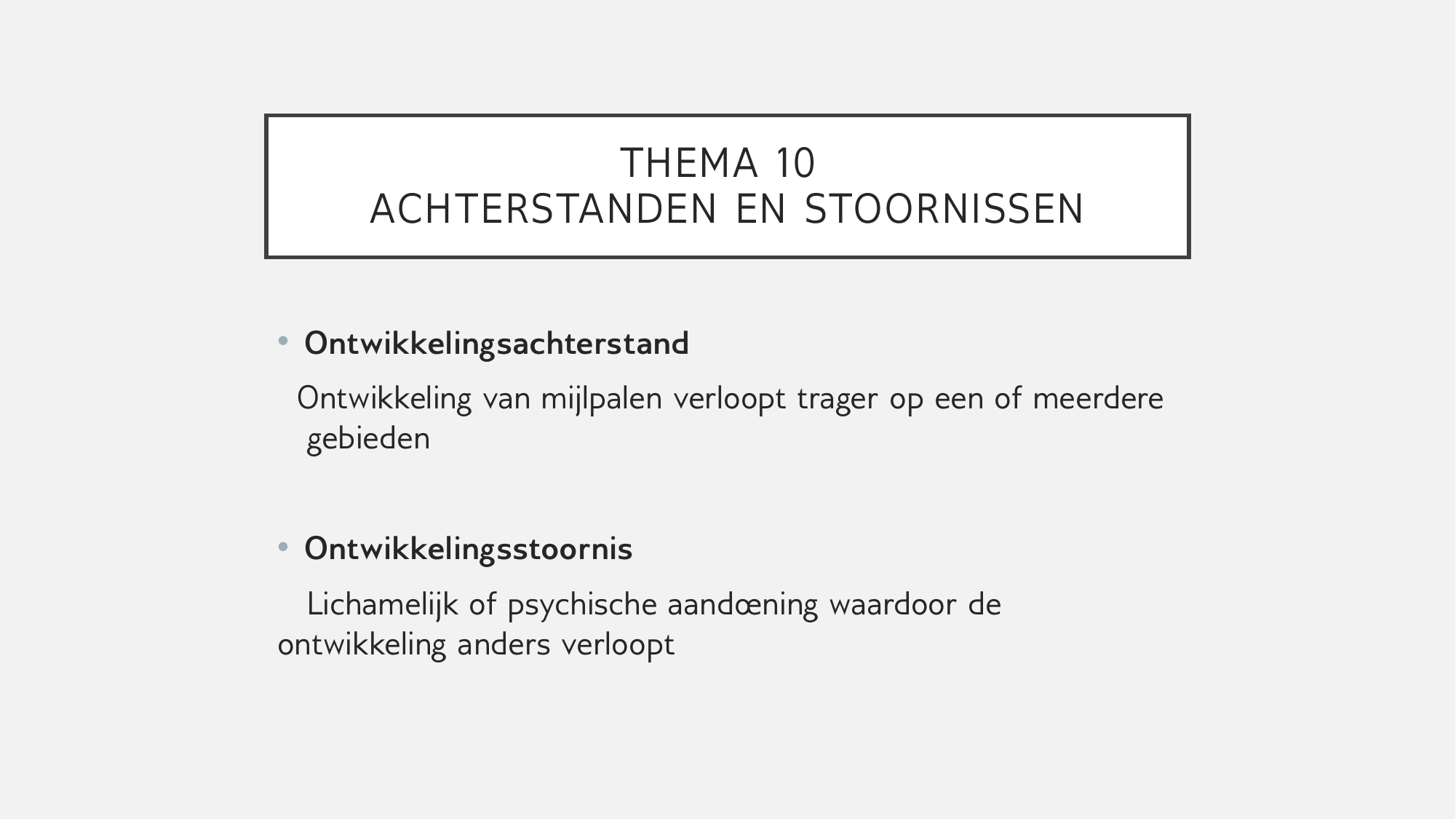

# Thema 10 achterstanden en stoornissen
Ontwikkelingsachterstand
  Ontwikkeling van mijlpalen verloopt trager op een of meerdere     gebieden

Ontwikkelingsstoornis
   Lichamelijk of psychische aandoening waardoor de ontwikkeling anders verloopt